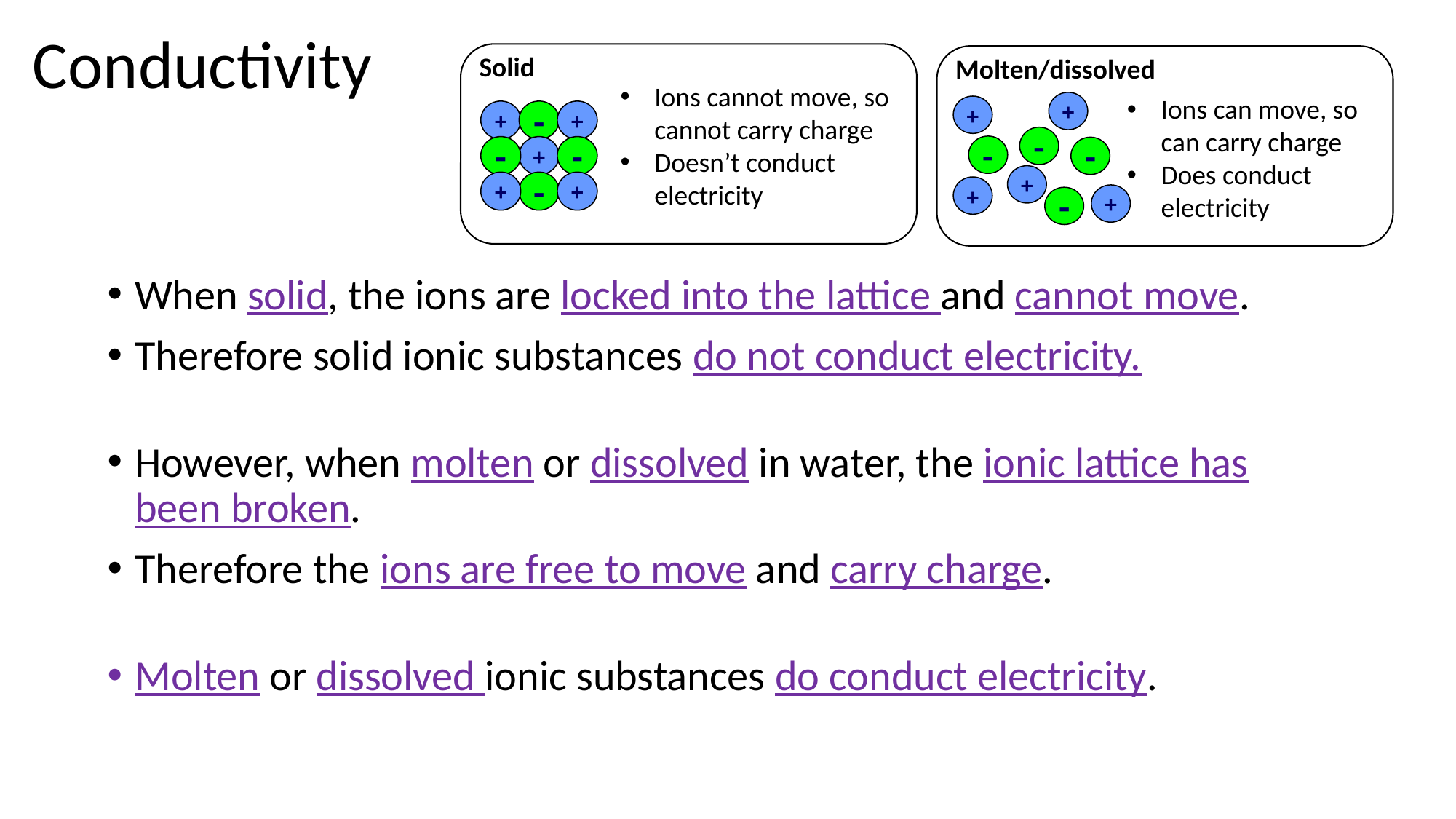

# Conductivity

Solid

Molten/dissolved
Ions cannot move, so cannot carry charge
Doesn’t conduct electricity
Ions can move, so can carry charge
Does conduct electricity
+
+
-
-
-
+
+
+
-
+
-
+
-
+
-
+
-
+
When solid, the ions are locked into the lattice and cannot move.
Therefore solid ionic substances do not conduct electricity.
However, when molten or dissolved in water, the ionic lattice has been broken.
Therefore the ions are free to move and carry charge.
Molten or dissolved ionic substances do conduct electricity.